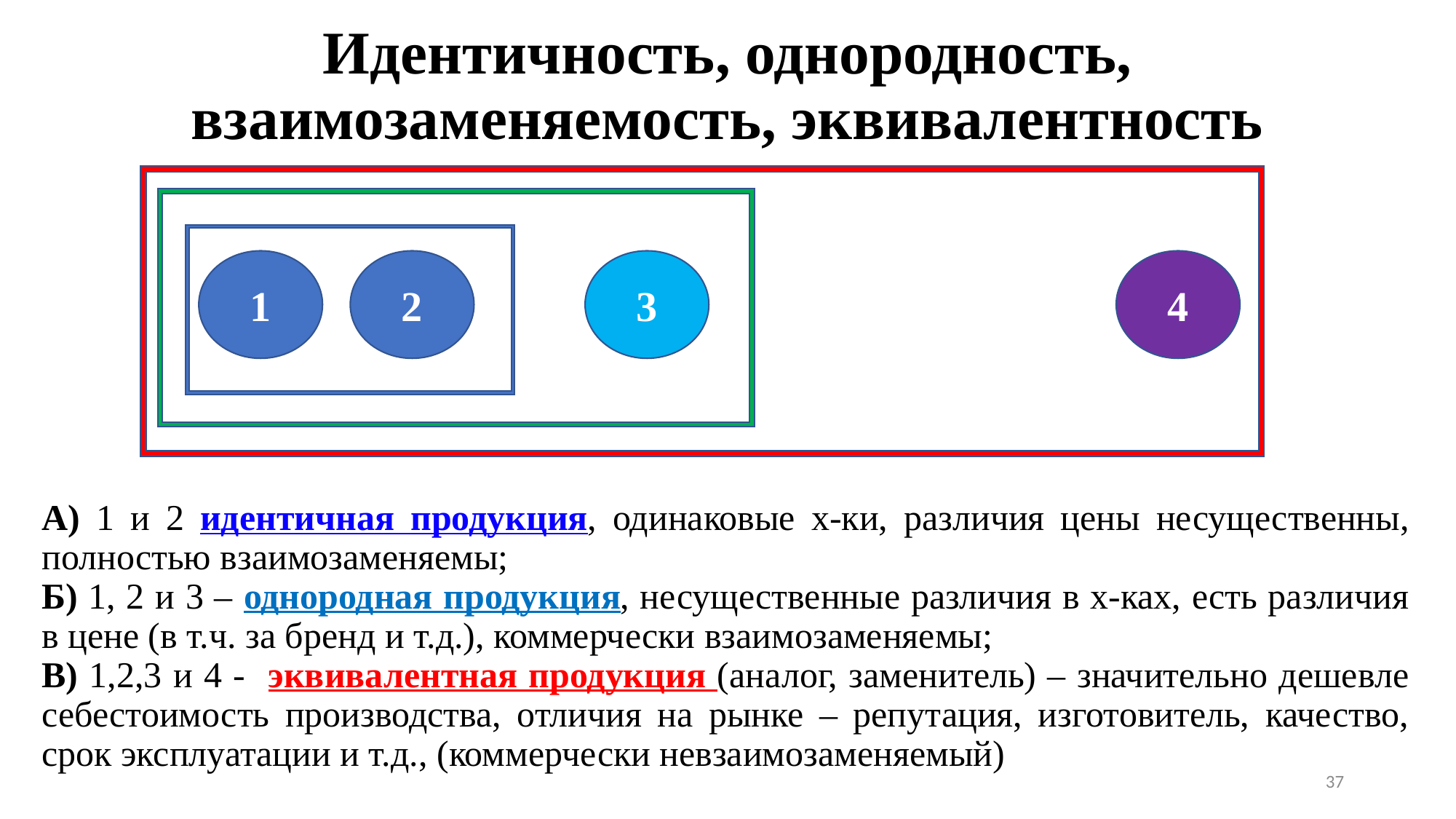

# Идентичность, однородность, взаимозаменяемость, эквивалентность

1
2
3
4
А) 1 и 2 идентичная продукция, одинаковые х-ки, различия цены несущественны, полностью взаимозаменяемы;
Б) 1, 2 и 3 – однородная продукция, несущественные различия в х-ках, есть различия в цене (в т.ч. за бренд и т.д.), коммерчески взаимозаменяемы;
В) 1,2,3 и 4 -  эквивалентная продукция (аналог, заменитель) – значительно дешевле себестоимость производства, отличия на рынке – репутация, изготовитель, качество, срок эксплуатации и т.д., (коммерчески невзаимозаменяемый)
37